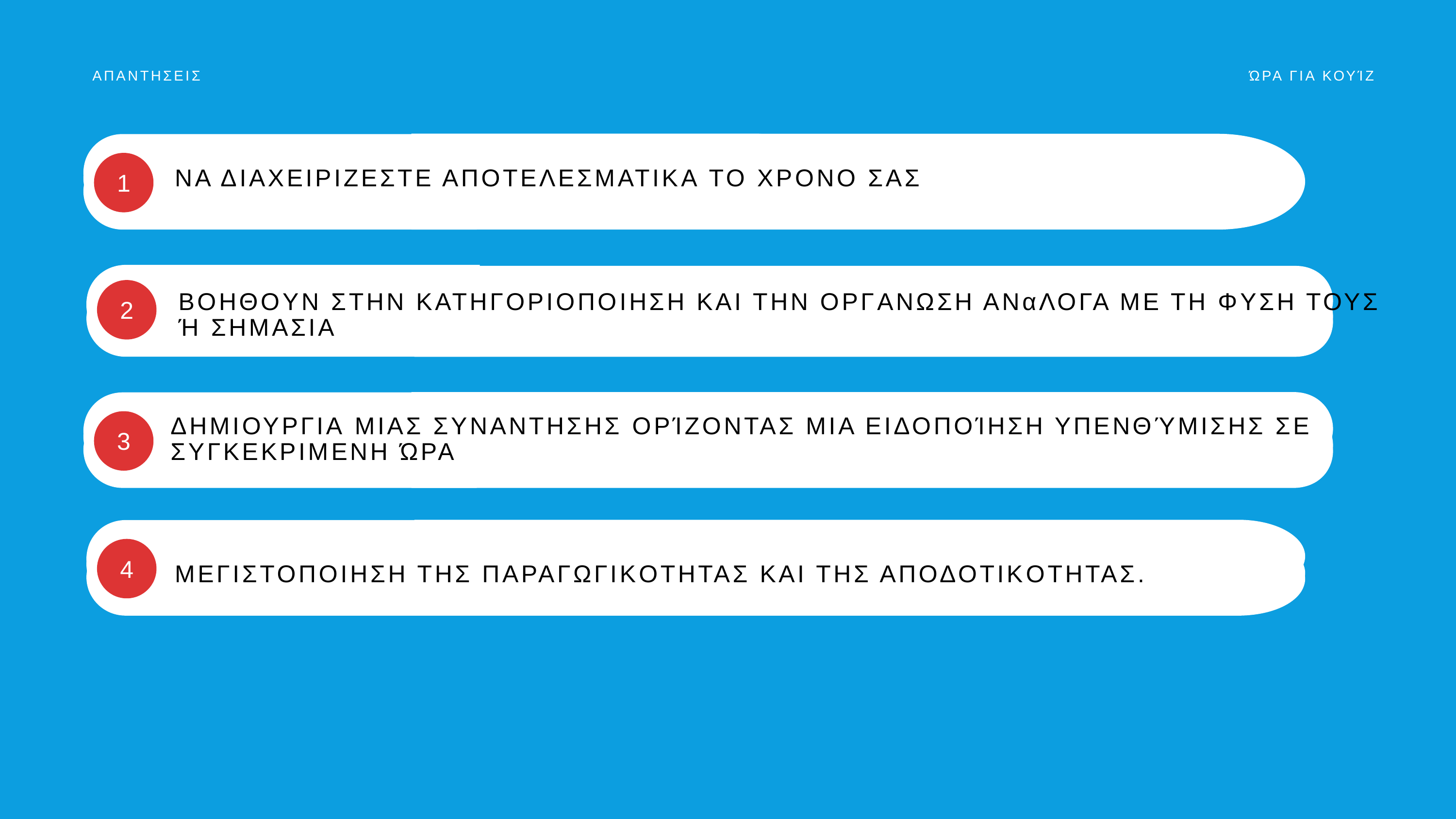

ΑΠΑΝΤΗΣΕΙΣ
ΏΡΑ ΓΙΑ ΚΟΥΊΖ

1
ΝΑ ΔΙΑΧΕΙΡΙΖΕΣΤΕ ΑΠΟΤΕΛΕΣΜΑΤΙΚΑ ΤΟ ΧΡΟΝΟ ΣΑΣ

ΒΟΗΘΟΥΝ ΣΤΗΝ ΚΑΤΗΓΟΡΙΟΠΟΙΗΣΗ ΚΑΙ ΤΗΝ ΟΡΓΑΝΩΣΗ ΑΝαΛΟΓΑ ΜΕ ΤΗ ΦΥΣΗ ΤΟΥΣ
Ή ΣΗΜΑΣΙΑ

2

ΔΗΜΙΟΥΡΓΙΑ ΜΙΑΣ ΣΥΝΑΝΤΗΣΗΣ ΟΡΊΖΟΝΤΑΣ ΜΙΑ ΕΙΔΟΠΟΊΗΣΗ ΥΠΕΝΘΎΜΙΣΗΣ ΣΕ ΣΥΓΚΕΚΡΙΜΕΝΗ ΏΡΑ
3

ΜΕΓΙΣΤΟΠΟΙΗΣΗ ΤΗΣ ΠΑΡΑΓΩΓΙΚΟΤΗΤΑΣ ΚΑΙ ΤΗΣ ΑΠΟΔΟΤΙΚΟΤΗΤΑΣ.
4